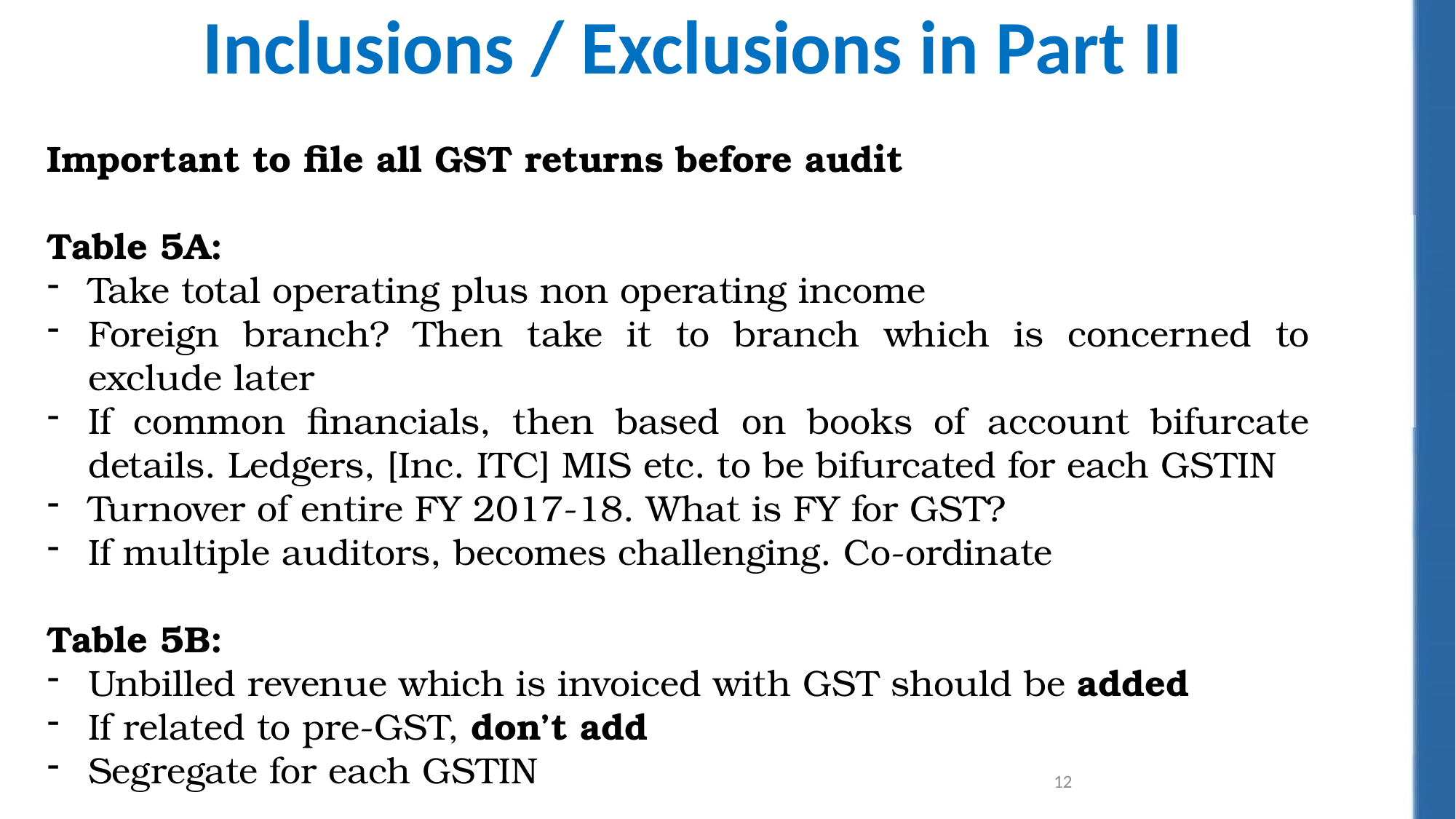

Inclusions / Exclusions in Part II
Important to file all GST returns before audit

Table 5A:
Take total operating plus non operating income
Foreign branch? Then take it to branch which is concerned to exclude later
If common financials, then based on books of account bifurcate details. Ledgers, [Inc. ITC] MIS etc. to be bifurcated for each GSTIN
Turnover of entire FY 2017-18. What is FY for GST?
If multiple auditors, becomes challenging. Co-ordinate

Table 5B:
Unbilled revenue which is invoiced with GST should be added
If related to pre-GST, don’t add
Segregate for each GSTIN

12